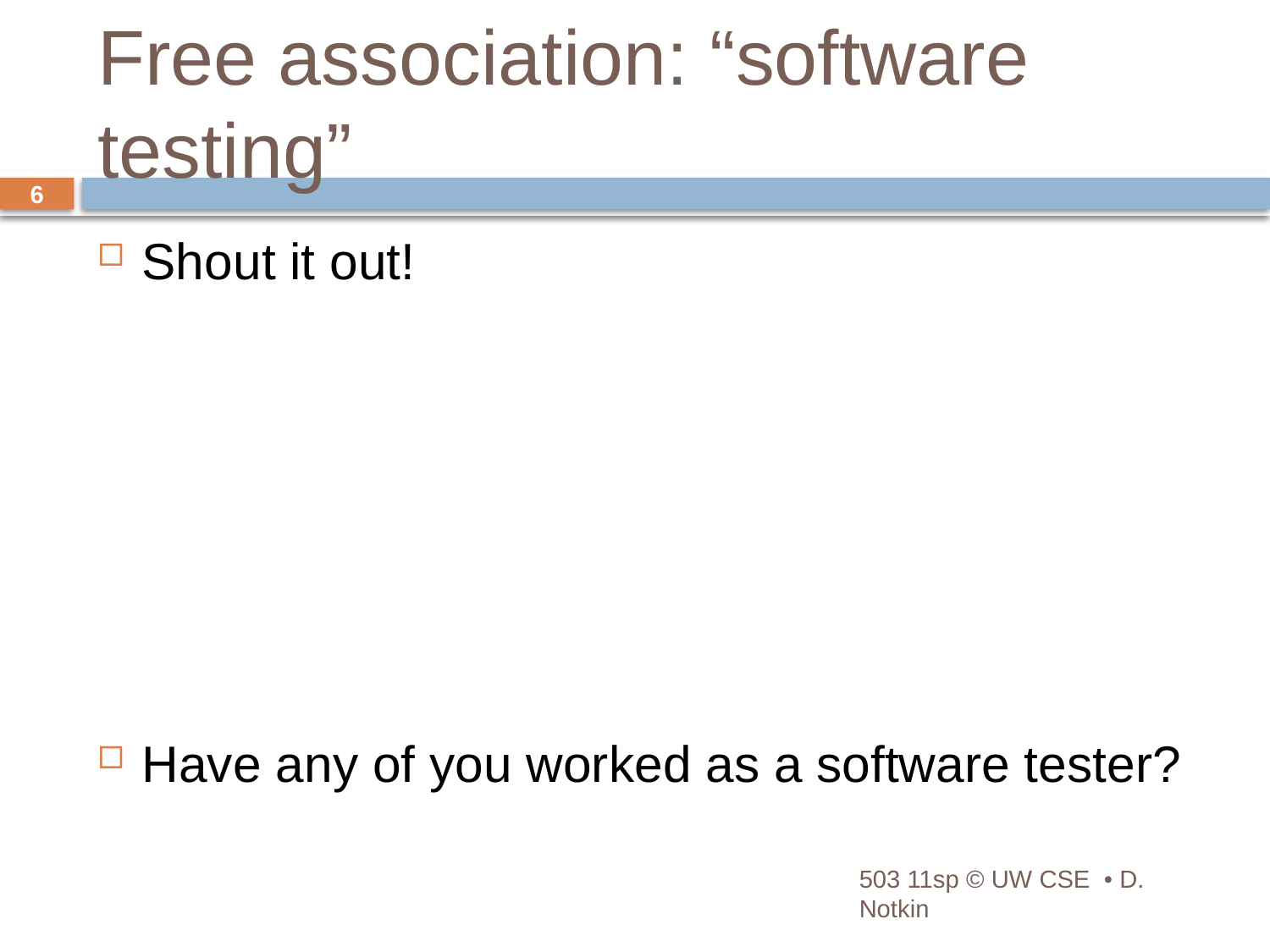

# Free association: “software testing”
6
Shout it out!
Have any of you worked as a software tester?
503 11sp © UW CSE  • D. Notkin